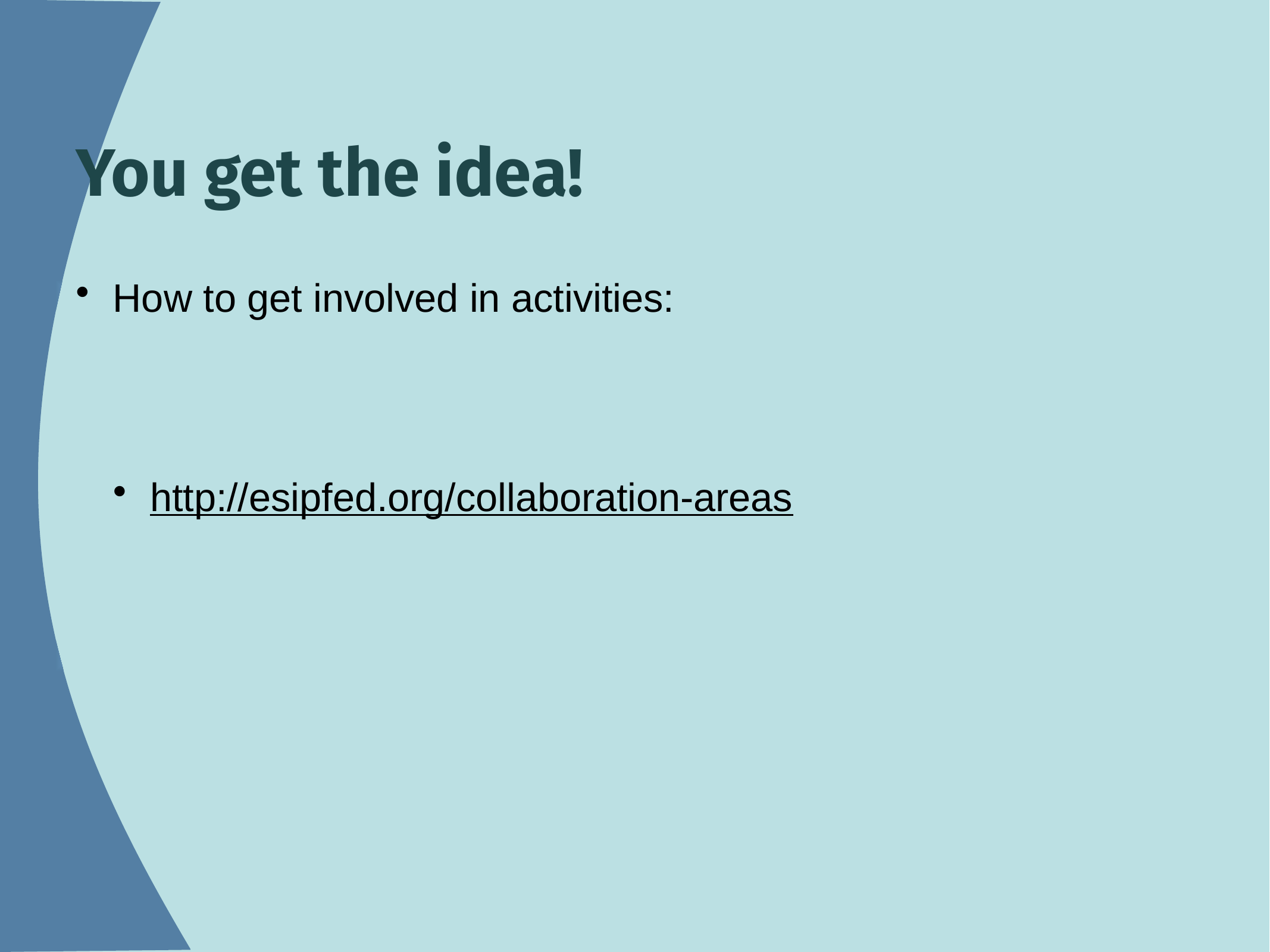

# You get the idea!
How to get involved in activities:

http://esipfed.org/collaboration-areas